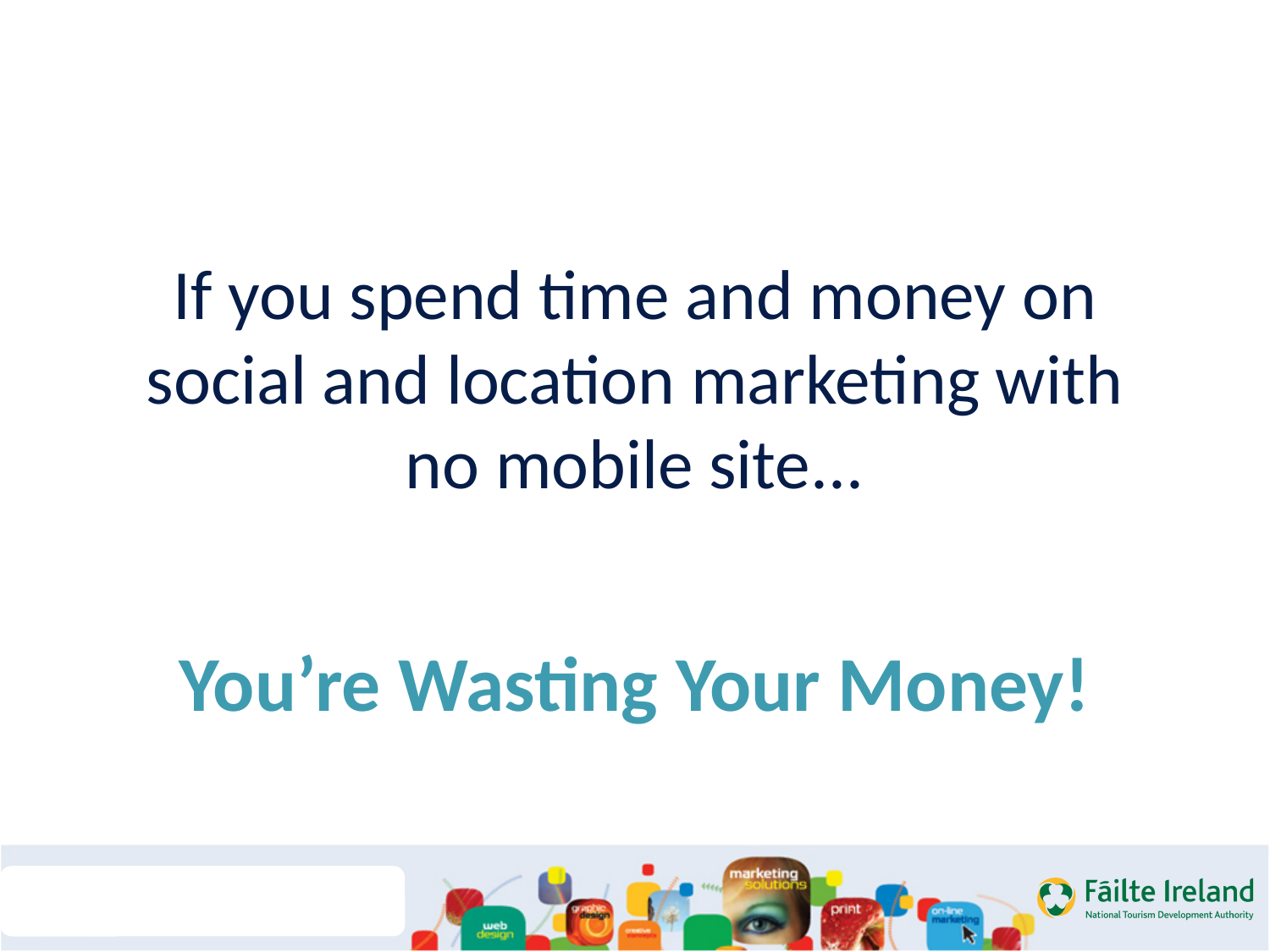

If you spend time and money on social and location marketing with no mobile site...
# You’re Wasting Your Money!